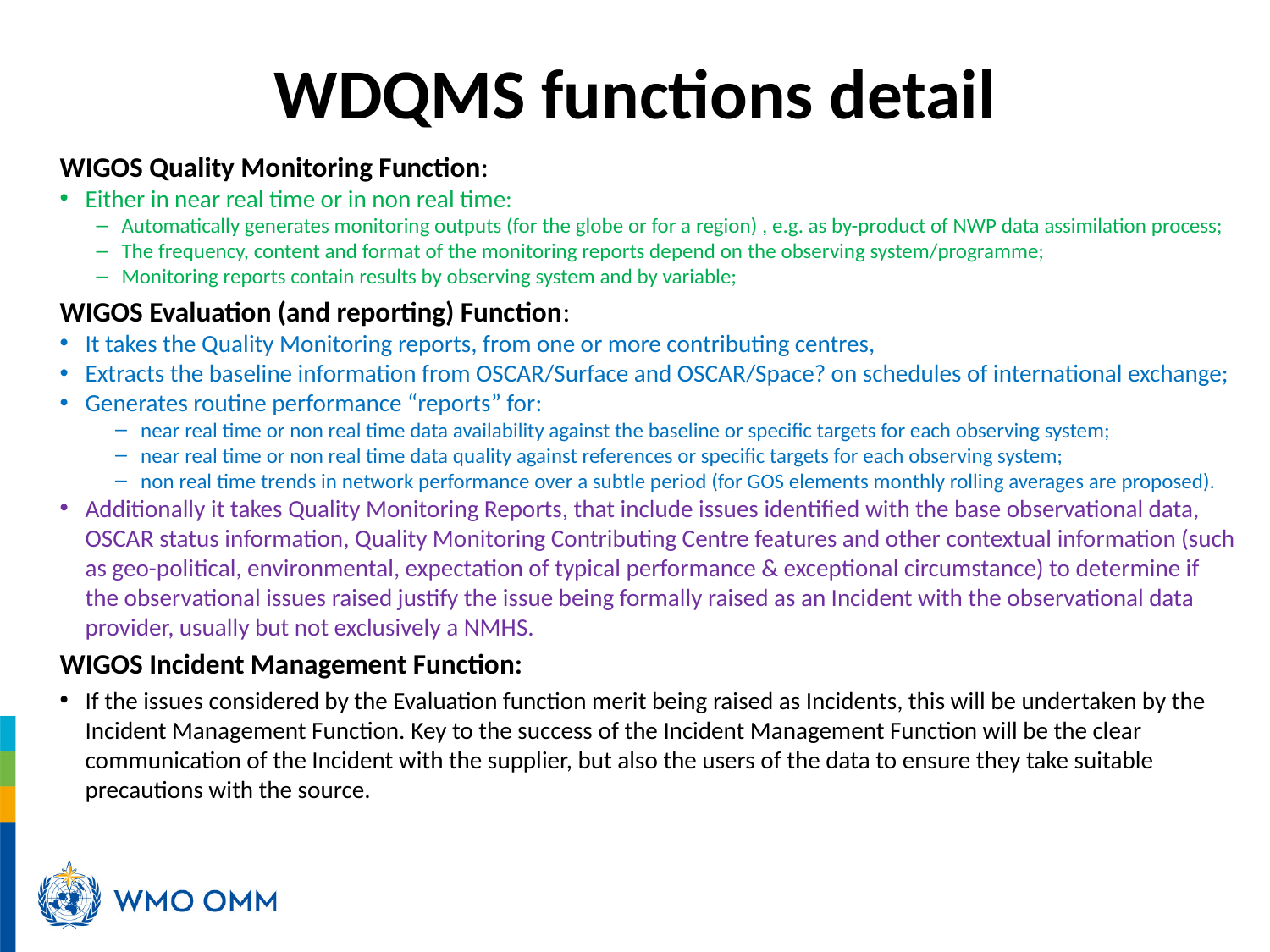

# WDQMS functions detail
WIGOS Quality Monitoring Function:
Either in near real time or in non real time:
Automatically generates monitoring outputs (for the globe or for a region) , e.g. as by-product of NWP data assimilation process;
The frequency, content and format of the monitoring reports depend on the observing system/programme;
Monitoring reports contain results by observing system and by variable;
WIGOS Evaluation (and reporting) Function:
It takes the Quality Monitoring reports, from one or more contributing centres,
Extracts the baseline information from OSCAR/Surface and OSCAR/Space? on schedules of international exchange;
Generates routine performance “reports” for:
near real time or non real time data availability against the baseline or specific targets for each observing system;
near real time or non real time data quality against references or specific targets for each observing system;
non real time trends in network performance over a subtle period (for GOS elements monthly rolling averages are proposed).
Additionally it takes Quality Monitoring Reports, that include issues identified with the base observational data, OSCAR status information, Quality Monitoring Contributing Centre features and other contextual information (such as geo-political, environmental, expectation of typical performance & exceptional circumstance) to determine if the observational issues raised justify the issue being formally raised as an Incident with the observational data provider, usually but not exclusively a NMHS.
WIGOS Incident Management Function:
If the issues considered by the Evaluation function merit being raised as Incidents, this will be undertaken by the Incident Management Function. Key to the success of the Incident Management Function will be the clear communication of the Incident with the supplier, but also the users of the data to ensure they take suitable precautions with the source.